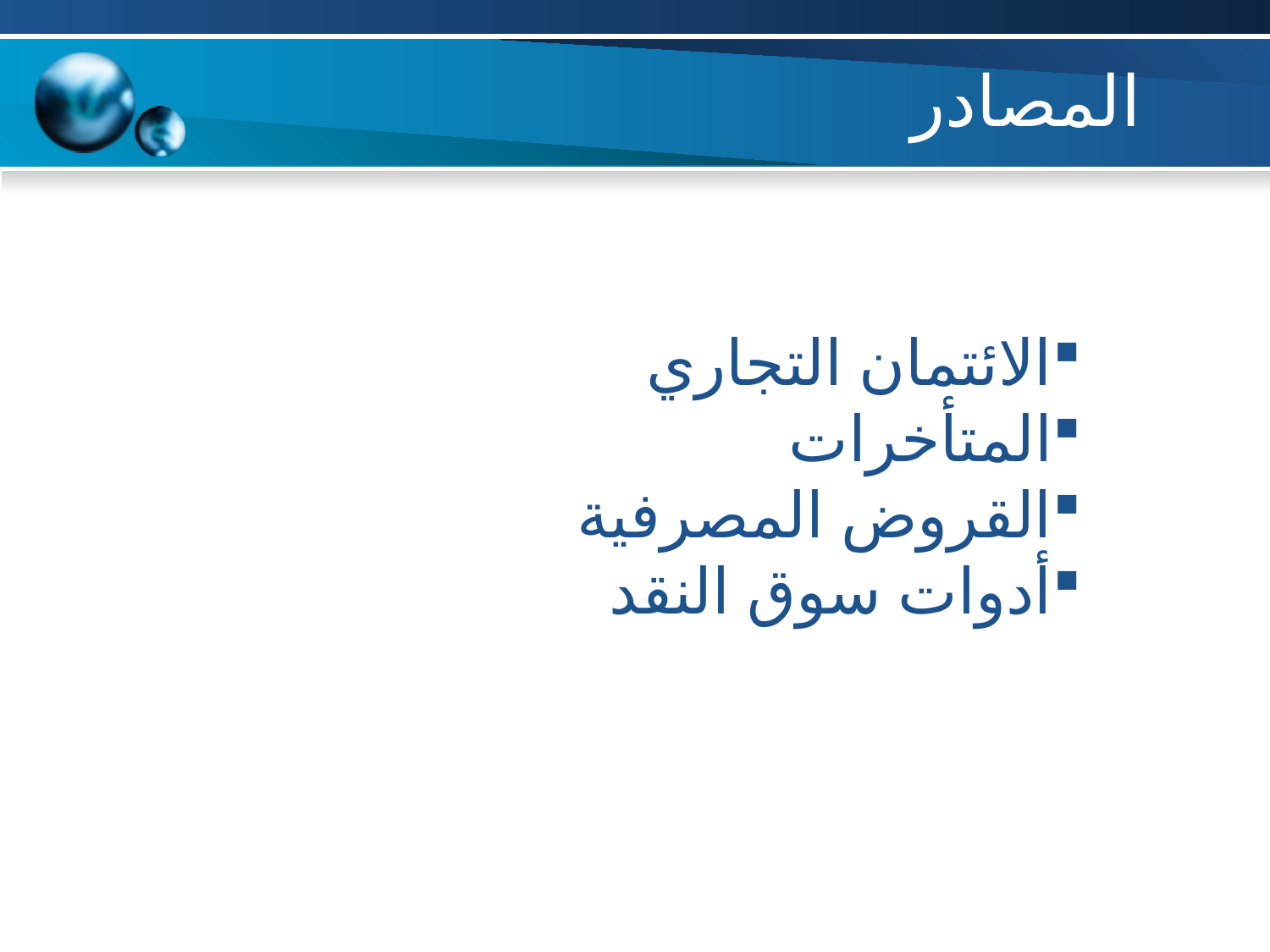

# المصادر
الائتمان التجاري
المتأخرات
القروض المصرفية
أدوات سوق النقد